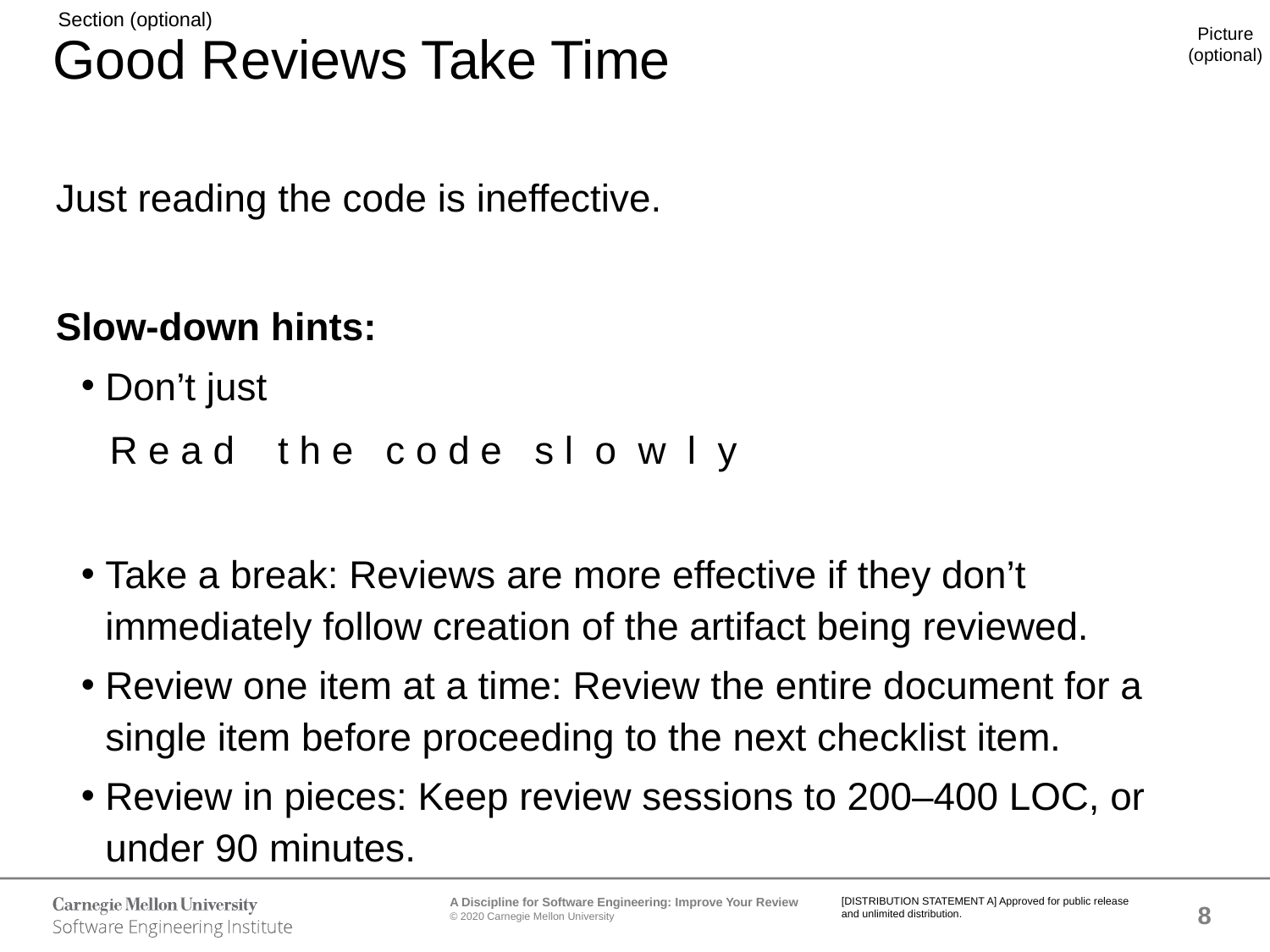

# Good Reviews Take Time
Just reading the code is ineffective.

Slow-down hints:
Don’t just
     R e a d    t h e   c o d e   s l  o  w  l  y

Take a break: Reviews are more effective if they don’t immediately follow creation of the artifact being reviewed.
Review one item at a time: Review the entire document for a single item before proceeding to the next checklist item.
Review in pieces: Keep review sessions to 200–400 LOC, or under 90 minutes.